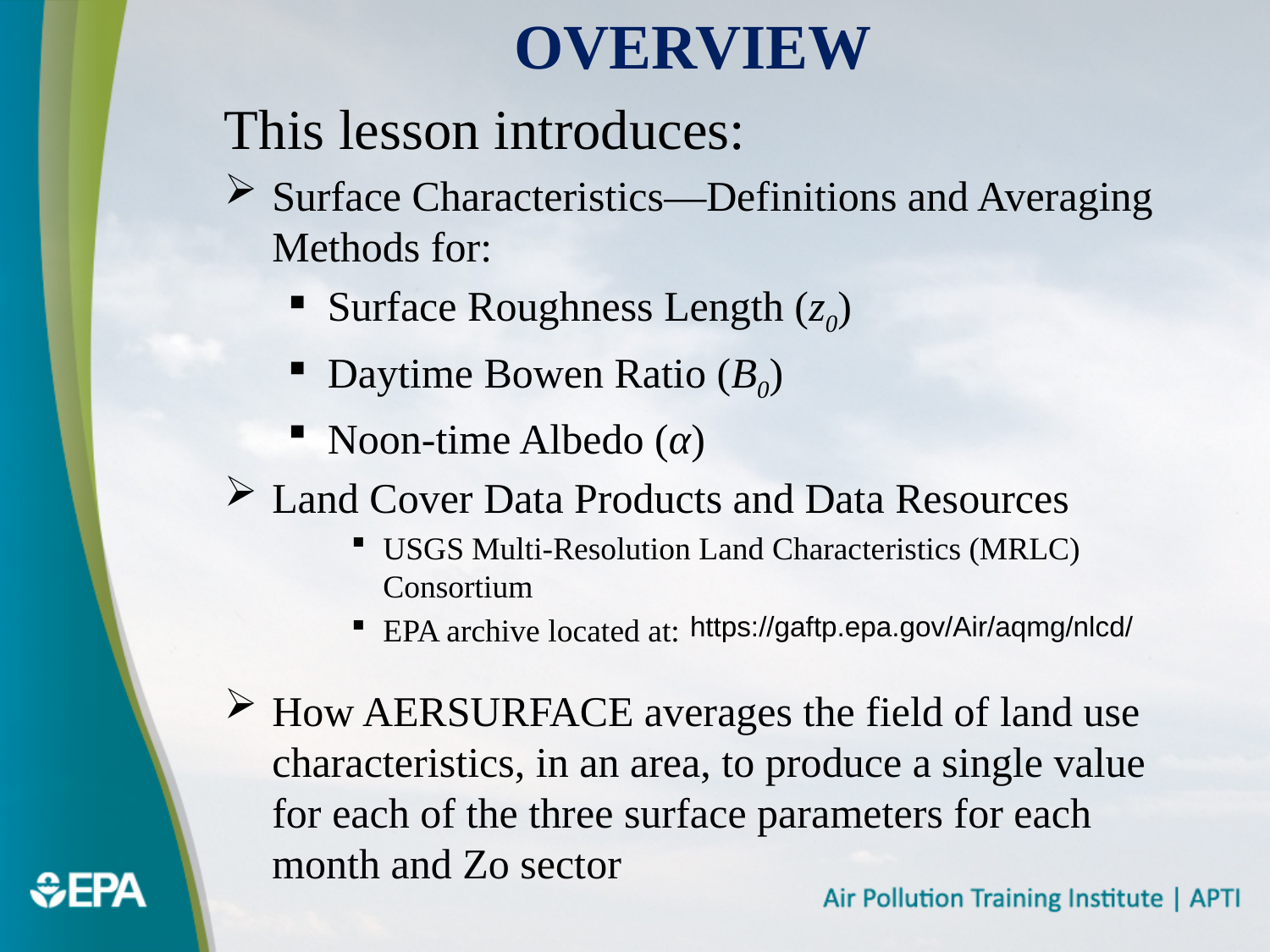

# Overview
This lesson introduces:
Surface Characteristics—Definitions and Averaging Methods for:
Surface Roughness Length (z0)
Daytime Bowen Ratio (B0)
Noon-time Albedo (α)
Land Cover Data Products and Data Resources
USGS Multi-Resolution Land Characteristics (MRLC) Consortium
EPA archive located at:
How AERSURFACE averages the field of land use characteristics, in an area, to produce a single value for each of the three surface parameters for each month and Zo sector

https://gaftp.epa.gov/Air/aqmg/nlcd/